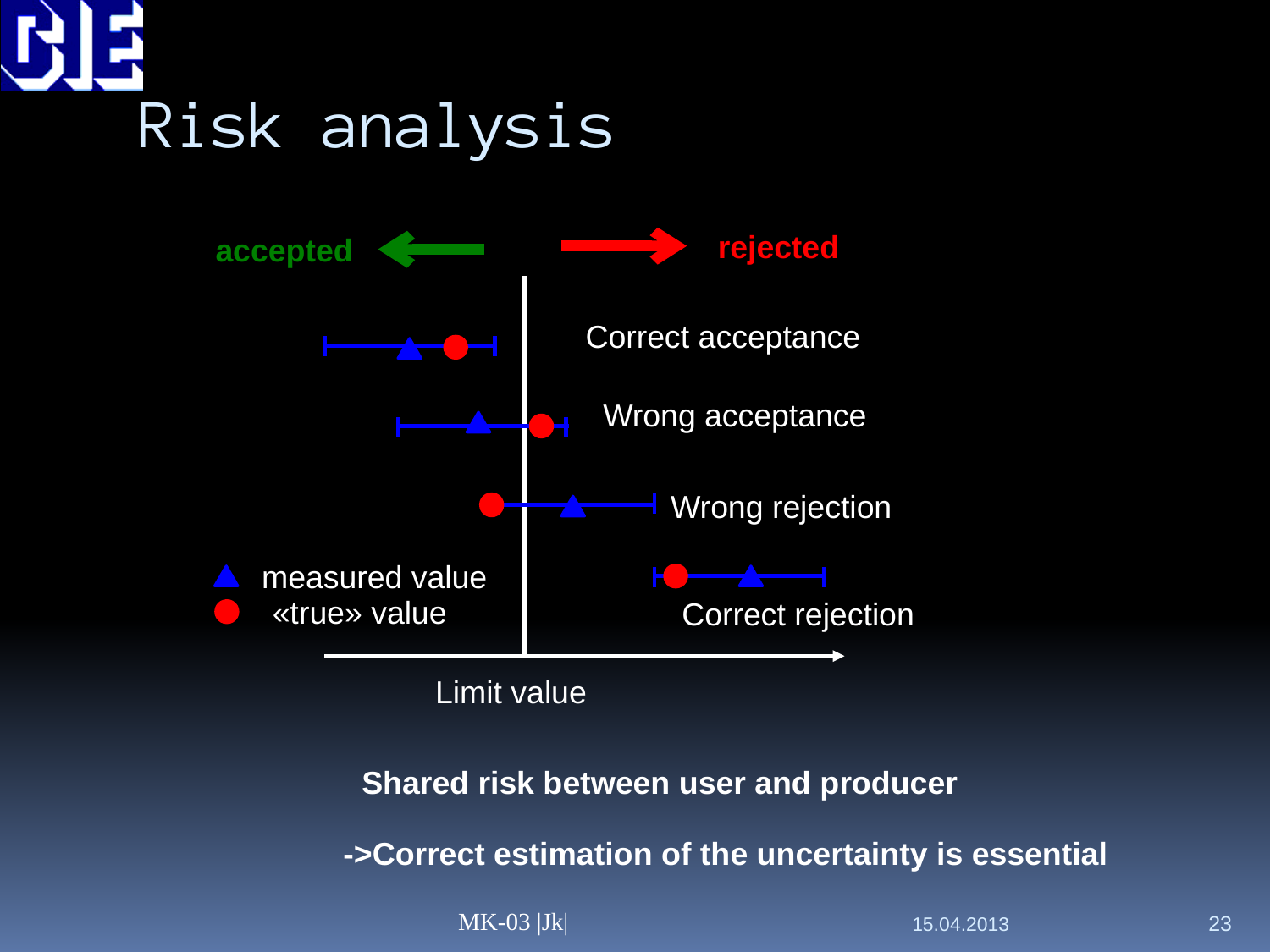

# Risk analysis
rejected
accepted
Correct acceptance

Wrong acceptance

Wrong rejection

measured value

«true» value
Correct rejection

Limit value
Shared risk between user and producer
->Correct estimation of the uncertainty is essential
23
15.04.2013
MK-03 |Jk|